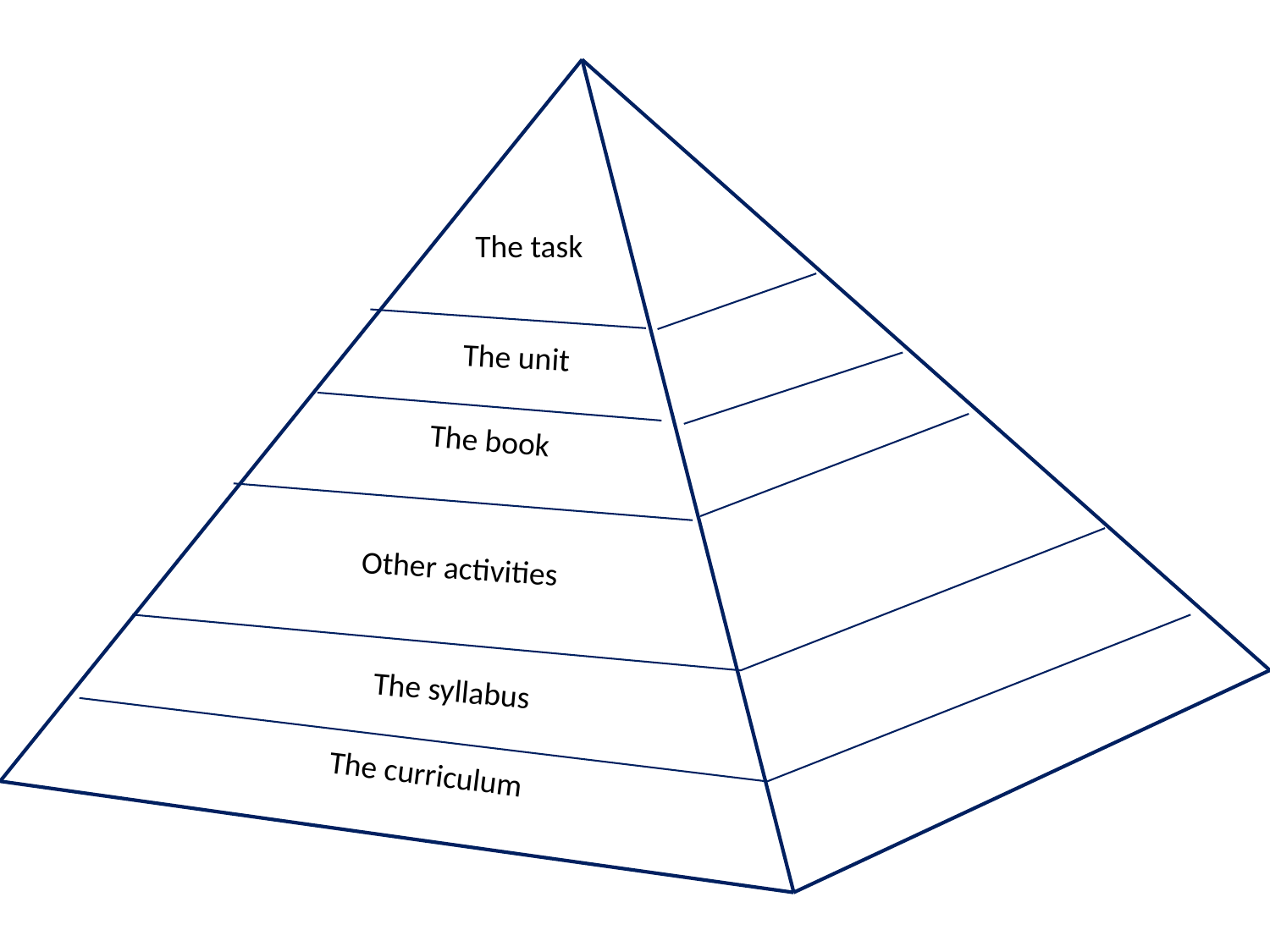

The task

The unit

The book

Other activities

The syllabus

The curriculum